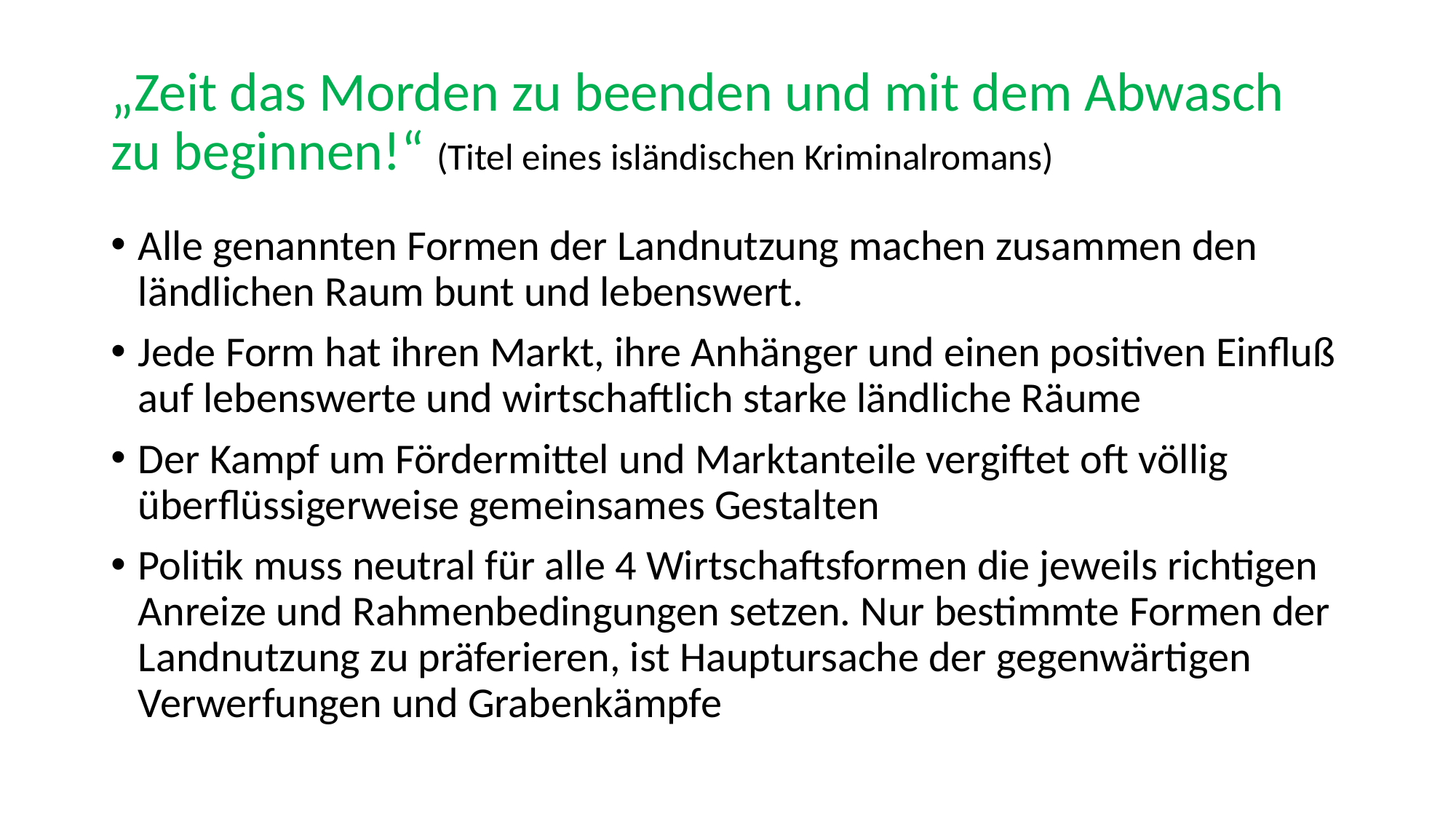

# „Zeit das Morden zu beenden und mit dem Abwasch zu beginnen!“ (Titel eines isländischen Kriminalromans)
Alle genannten Formen der Landnutzung machen zusammen den ländlichen Raum bunt und lebenswert.
Jede Form hat ihren Markt, ihre Anhänger und einen positiven Einfluß auf lebenswerte und wirtschaftlich starke ländliche Räume
Der Kampf um Fördermittel und Marktanteile vergiftet oft völlig überflüssigerweise gemeinsames Gestalten
Politik muss neutral für alle 4 Wirtschaftsformen die jeweils richtigen Anreize und Rahmenbedingungen setzen. Nur bestimmte Formen der Landnutzung zu präferieren, ist Hauptursache der gegenwärtigen Verwerfungen und Grabenkämpfe